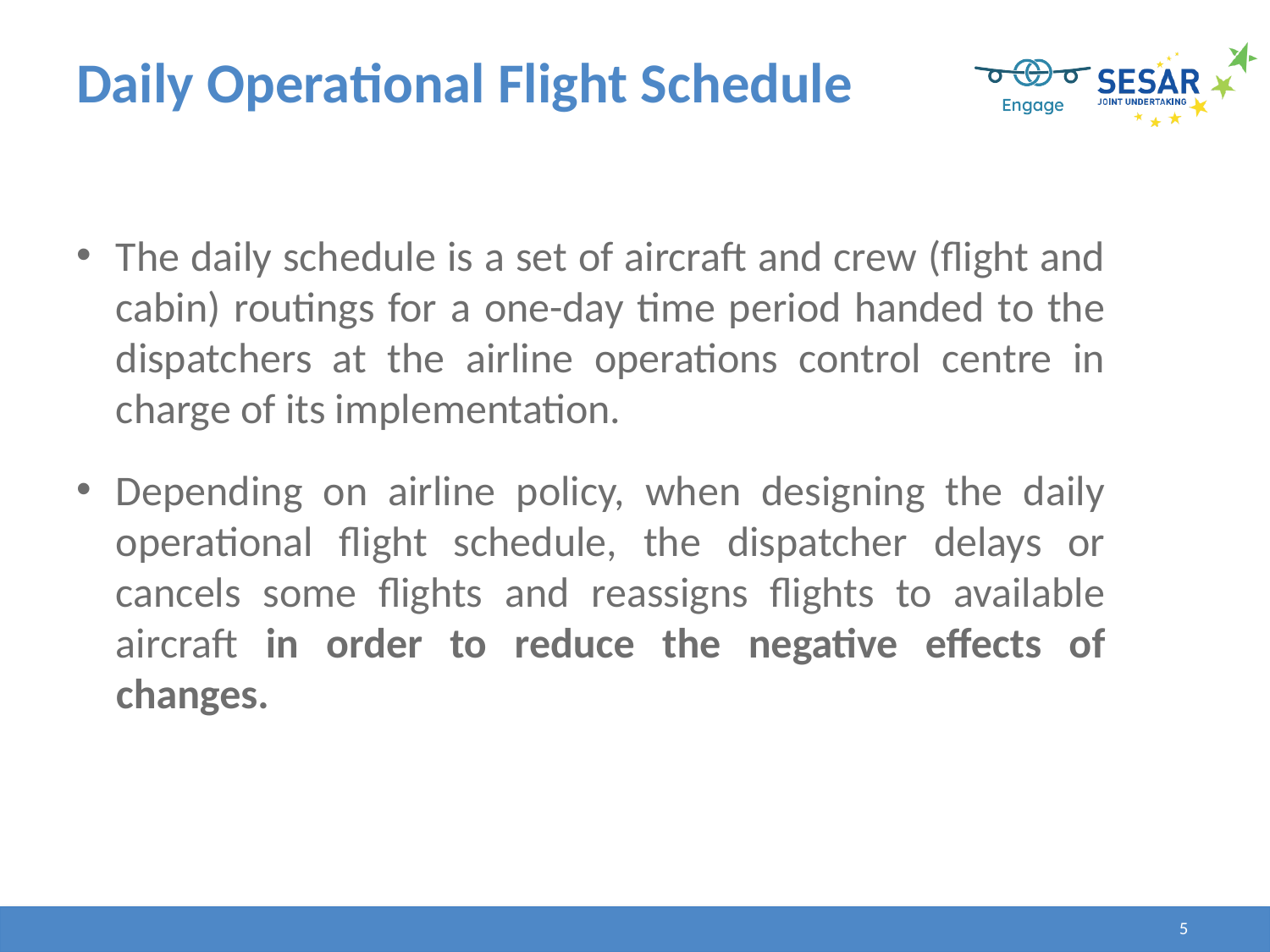

# Daily Operational Flight Schedule
The daily schedule is a set of aircraft and crew (flight and cabin) routings for a one-day time period handed to the dispatchers at the airline operations control centre in charge of its implementation.
Depending on airline policy, when designing the daily operational flight schedule, the dispatcher delays or cancels some flights and reassigns flights to available aircraft in order to reduce the negative effects of changes.

5